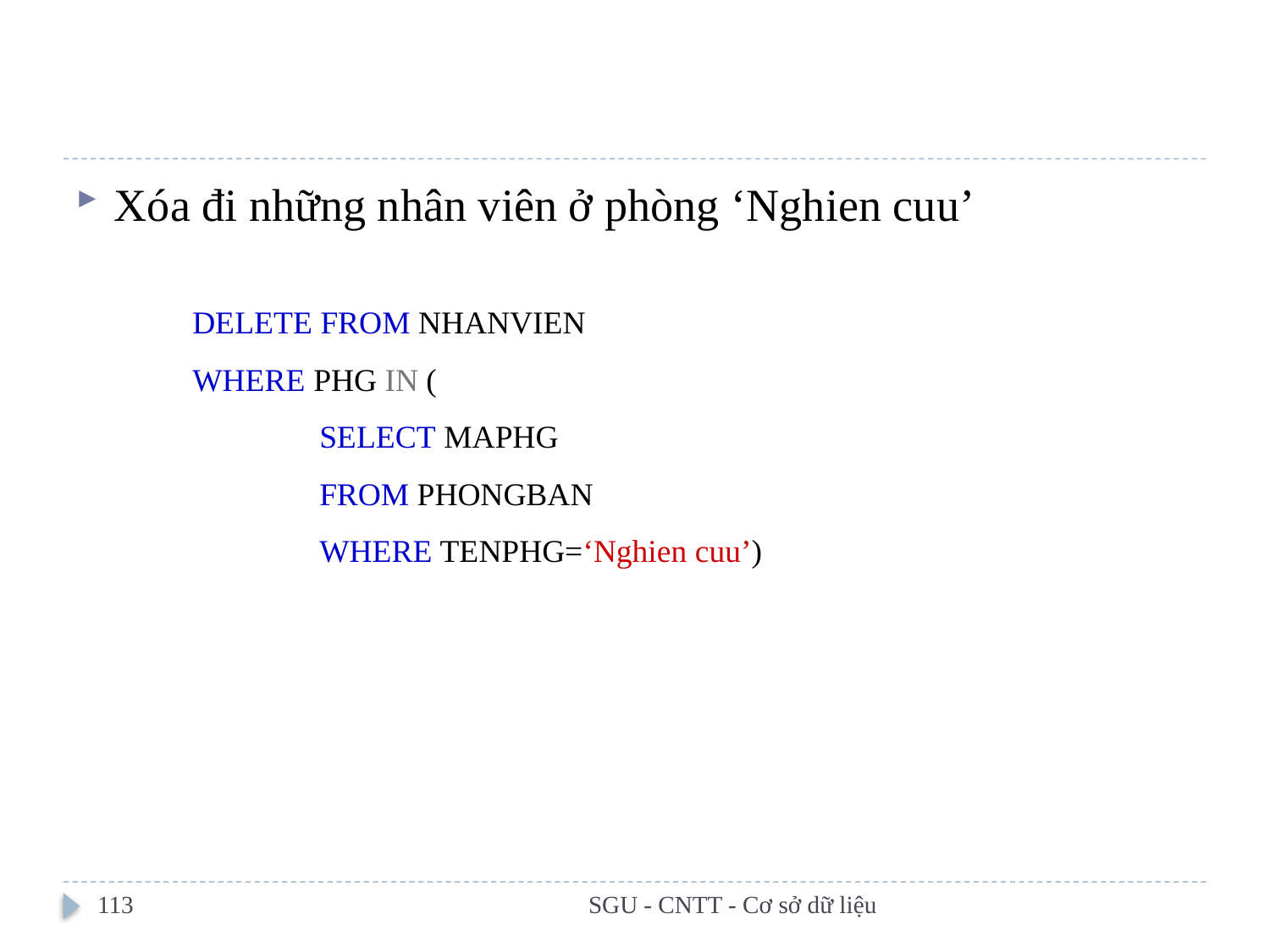

#
Xóa đi những nhân viên ở phòng ‘Nghien cuu’

DELETE FROM NHANVIEN
WHERE PHG IN (
	SELECT MAPHG
	FROM PHONGBAN
	WHERE TENPHG=‘Nghien cuu’)
113
SGU - CNTT - Cơ sở dữ liệu